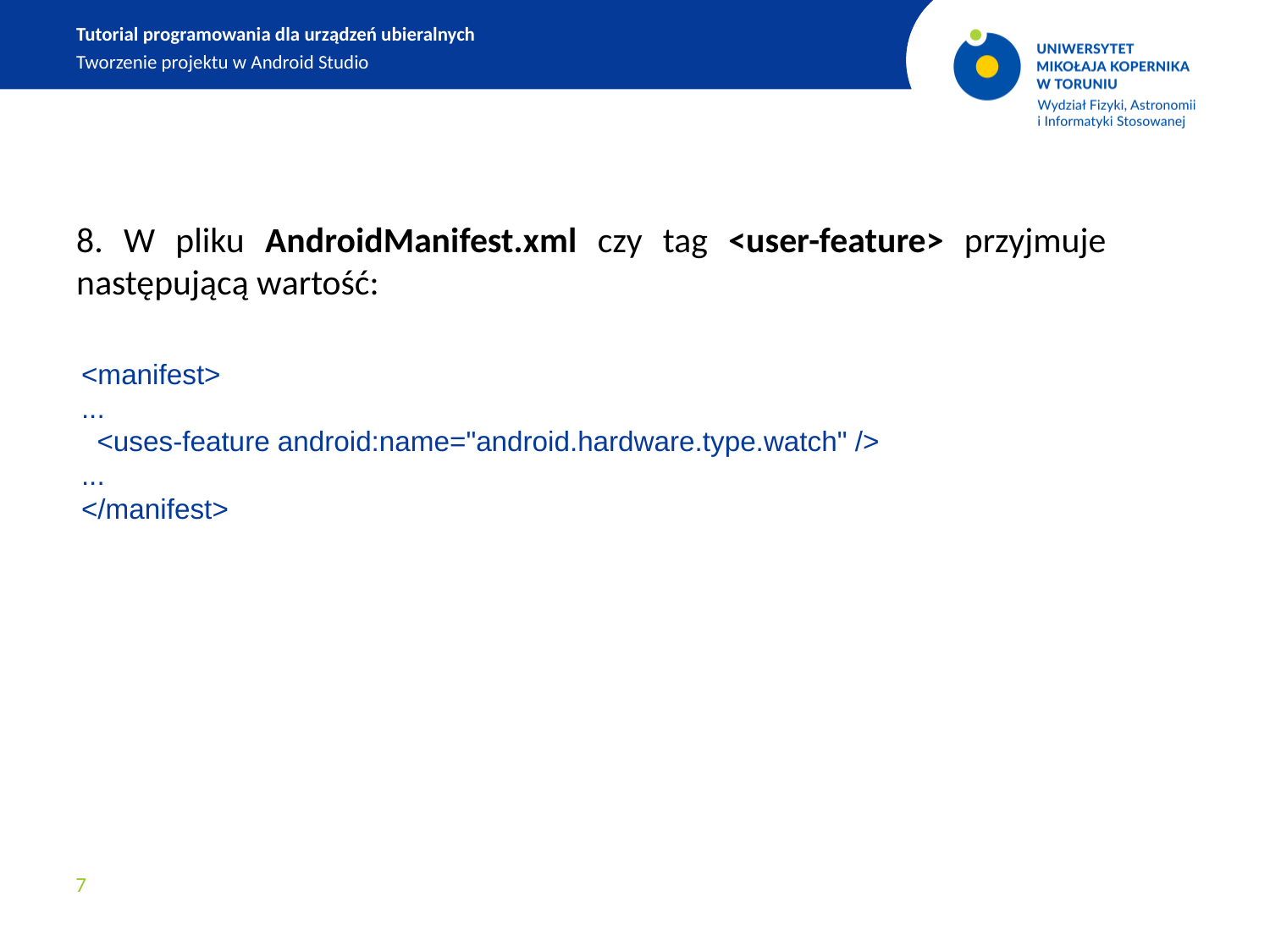

Tutorial programowania dla urządzeń ubieralnych

Tworzenie projektu w Android Studio

8. W pliku AndroidManifest.xml czy tag <user-feature> przyjmuje następującą wartość:
<manifest>
...
  <uses-feature android:name="android.hardware.type.watch" />
...
</manifest>